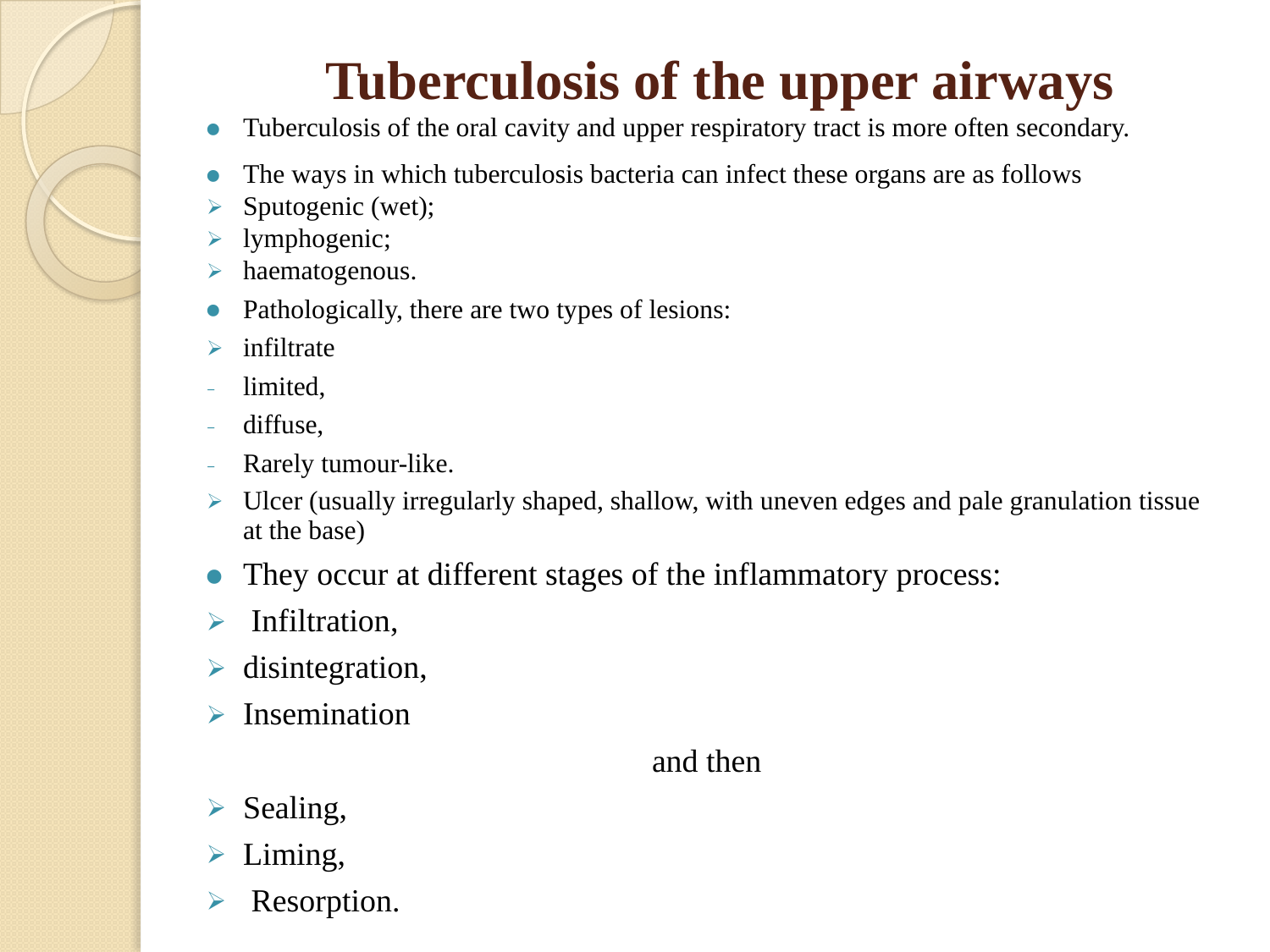

# Tuberculosis of the upper airways
Tuberculosis of the oral cavity and upper respiratory tract is more often secondary.
The ways in which tuberculosis bacteria can infect these organs are as follows
Sputogenic (wet);
lymphogenic;
haematogenous.
Pathologically, there are two types of lesions:
infiltrate
limited,
diffuse,
Rarely tumour-like.
Ulcer (usually irregularly shaped, shallow, with uneven edges and pale granulation tissue at the base)
They occur at different stages of the inflammatory process:
 Infiltration,
disintegration,
Insemination
and then
Sealing,
Liming,
 Resorption.